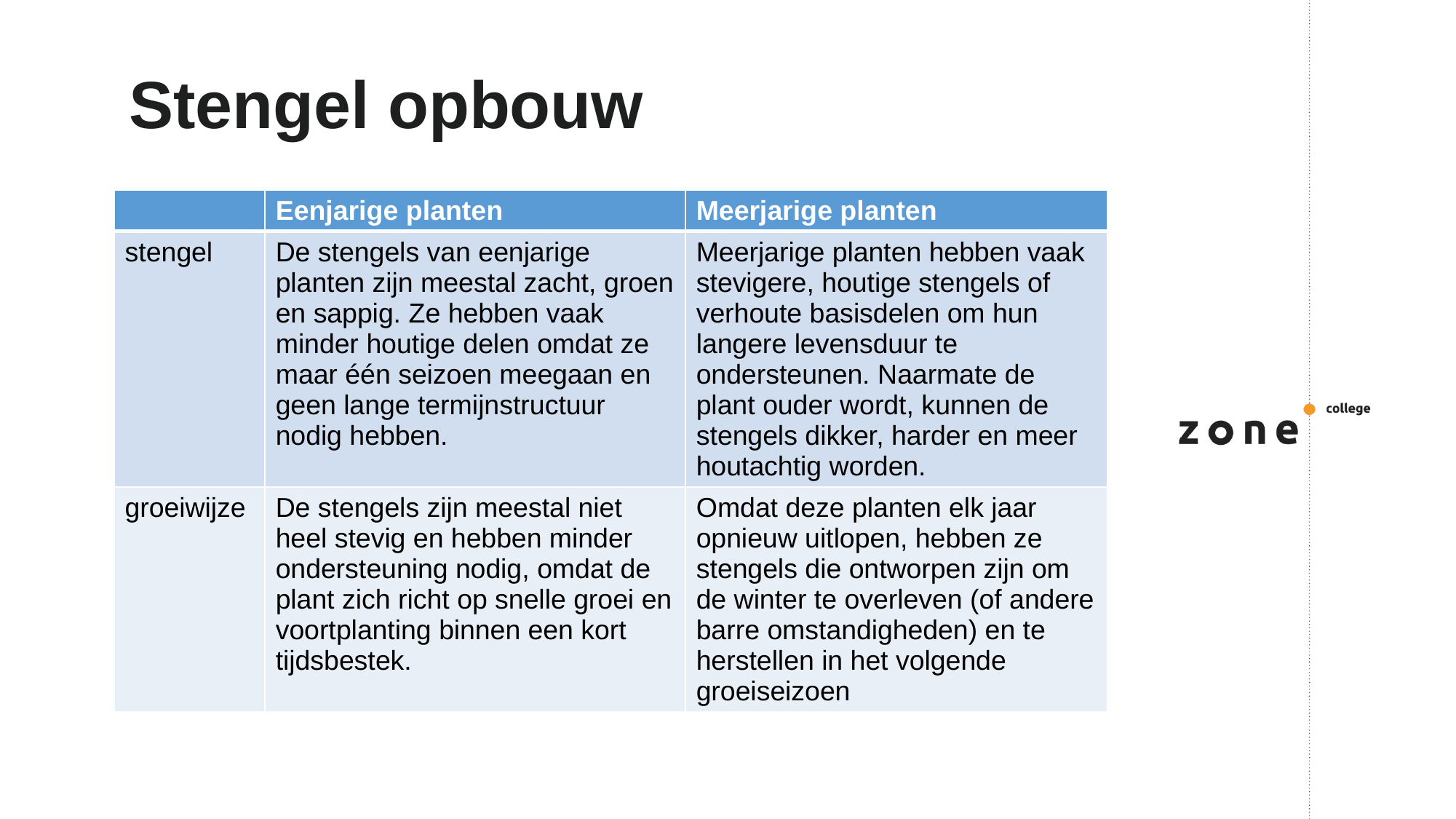

# Stengel opbouw
|  | Eenjarige planten | Meerjarige planten |
| --- | --- | --- |
| stengel | De stengels van eenjarige planten zijn meestal zacht, groen en sappig. Ze hebben vaak minder houtige delen omdat ze maar één seizoen meegaan en geen lange termijnstructuur nodig hebben. | Meerjarige planten hebben vaak stevigere, houtige stengels of verhoute basisdelen om hun langere levensduur te ondersteunen. Naarmate de plant ouder wordt, kunnen de stengels dikker, harder en meer houtachtig worden. |
| groeiwijze | De stengels zijn meestal niet heel stevig en hebben minder ondersteuning nodig, omdat de plant zich richt op snelle groei en voortplanting binnen een kort tijdsbestek. | Omdat deze planten elk jaar opnieuw uitlopen, hebben ze stengels die ontworpen zijn om de winter te overleven (of andere barre omstandigheden) en te herstellen in het volgende groeiseizoen |